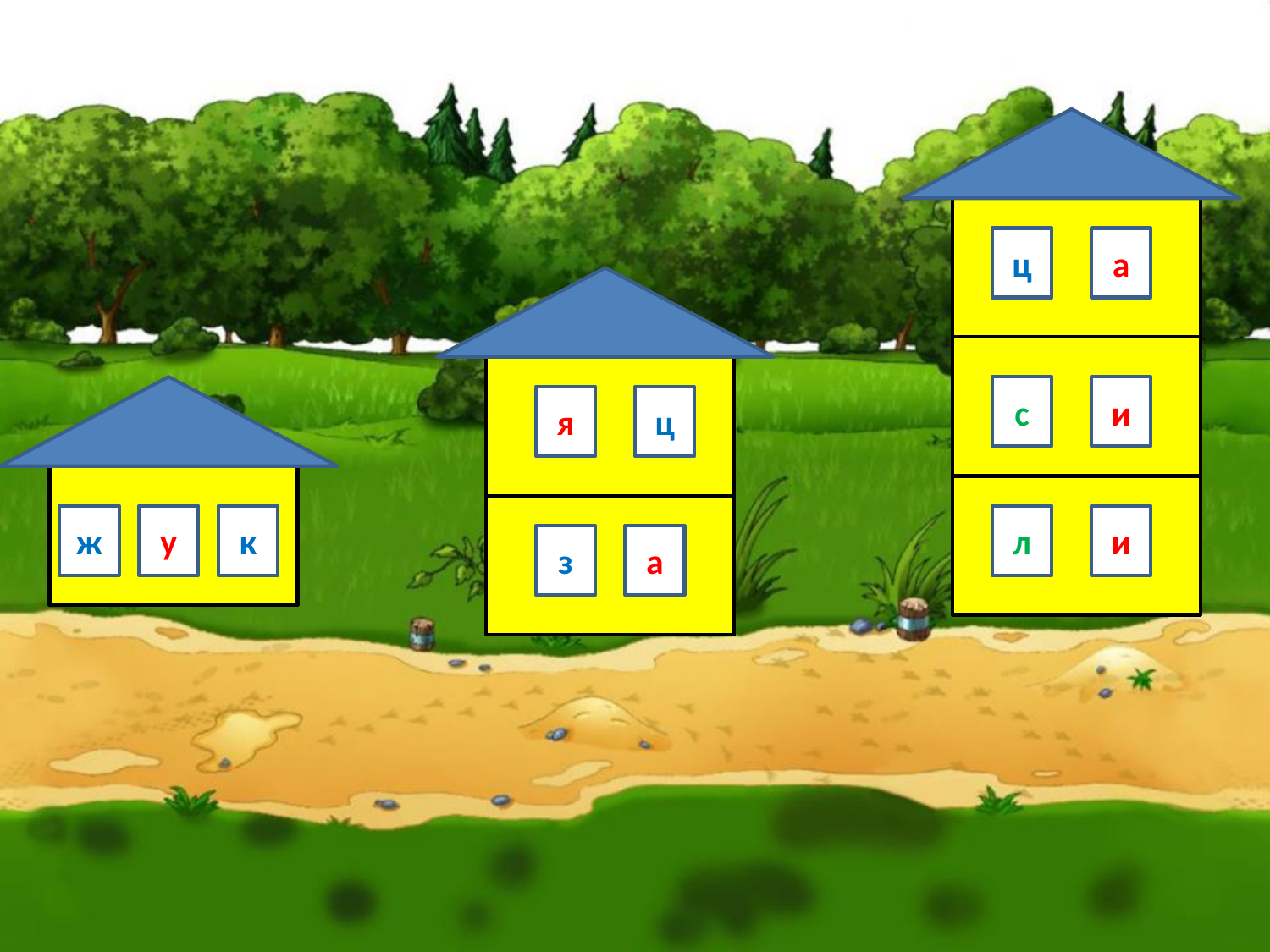

ц
а

с
и
я
ц

ж
у
к
л
и
з
а